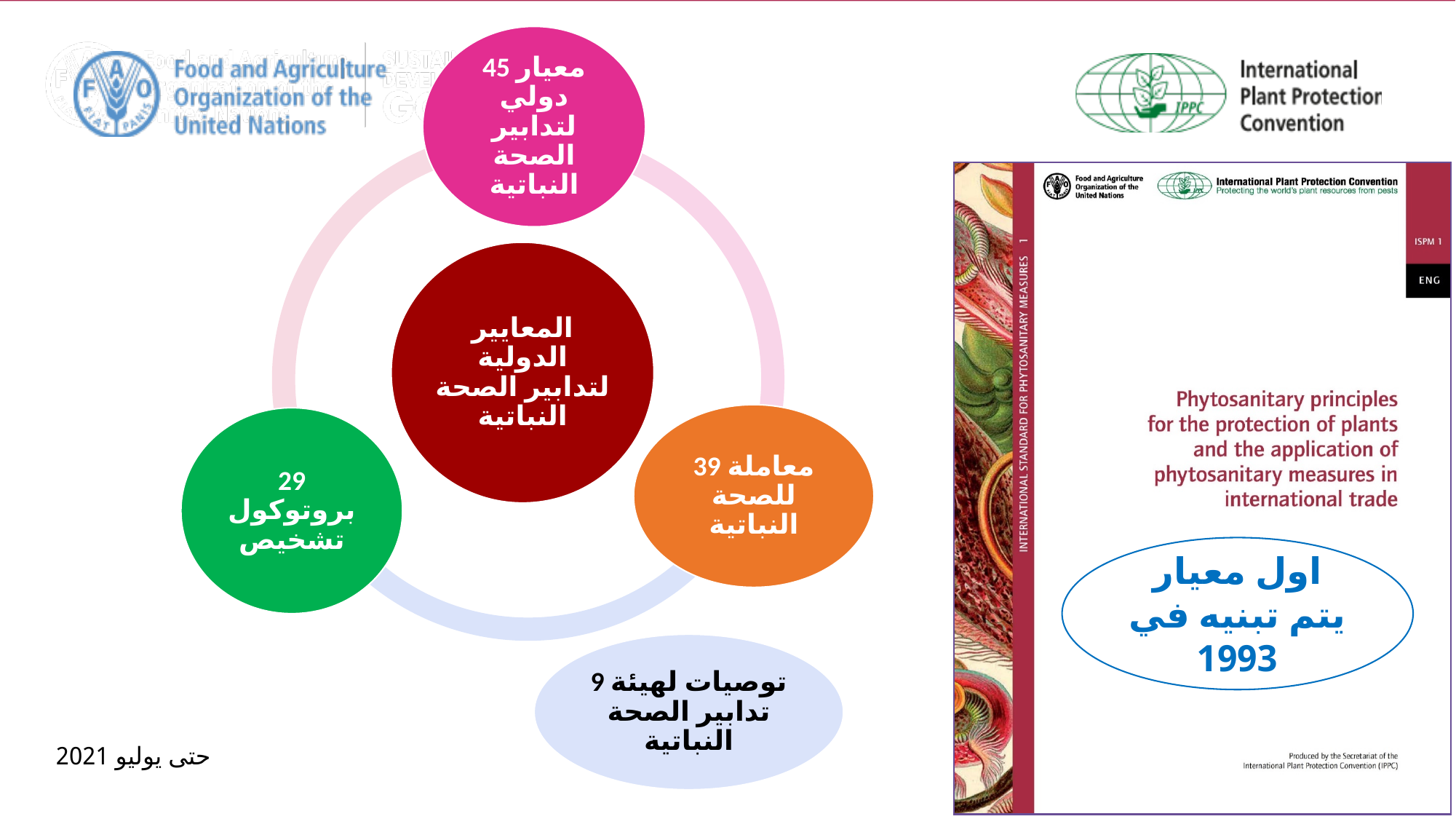

45 معيار دولي لتدابير الصحة النباتية

المعايير الدولية لتدابير الصحة النباتية
39 معاملة للصحة النباتية
29 بروتوكول تشخيص
اول معيار يتم تبنيه في 1993
9 توصيات لهيئة تدابير الصحة النباتية
حتى يوليو 2021